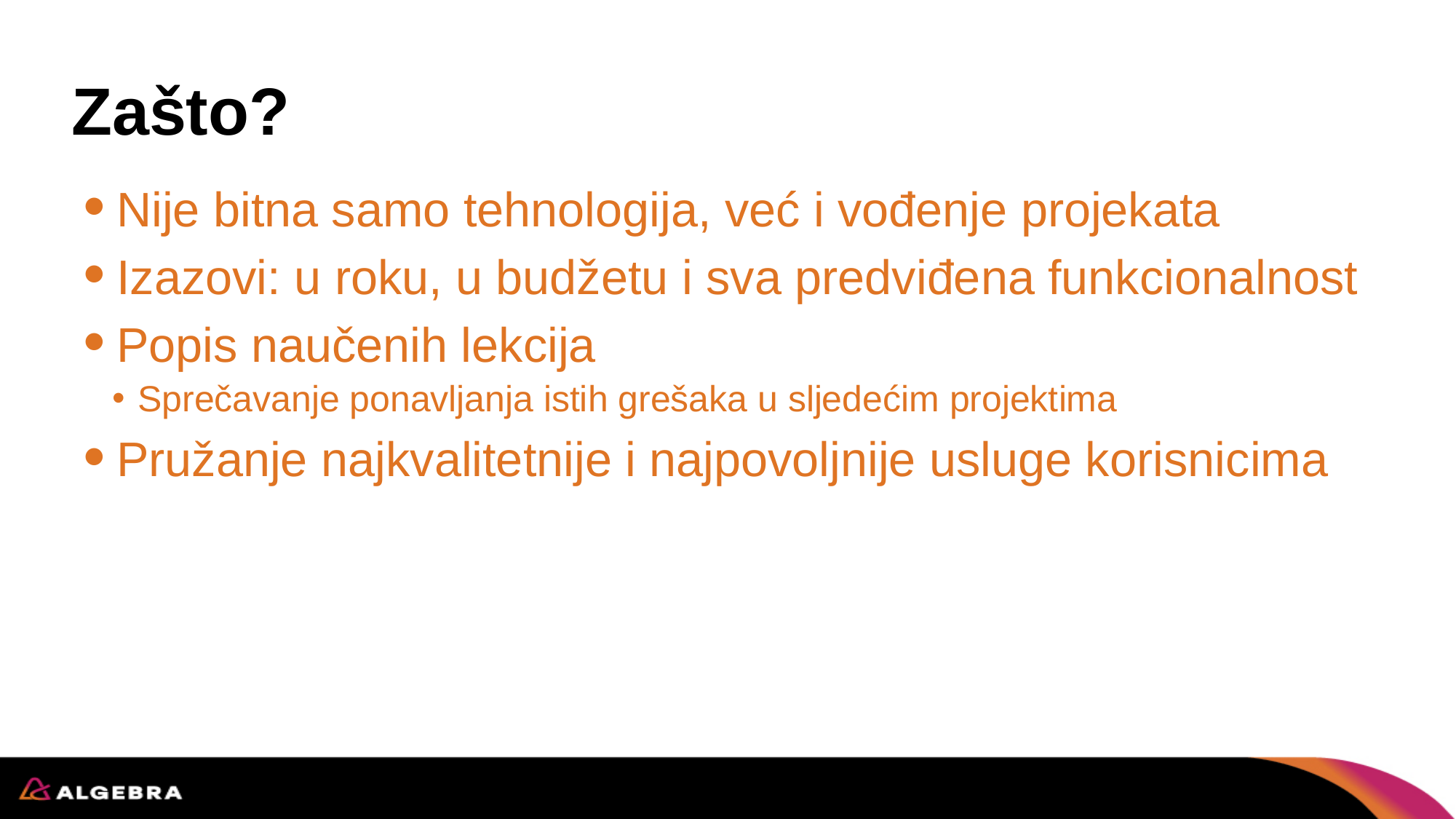

# Zašto?
Nije bitna samo tehnologija, već i vođenje projekata
Izazovi: u roku, u budžetu i sva predviđena funkcionalnost
Popis naučenih lekcija
Sprečavanje ponavljanja istih grešaka u sljedećim projektima
Pružanje najkvalitetnije i najpovoljnije usluge korisnicima